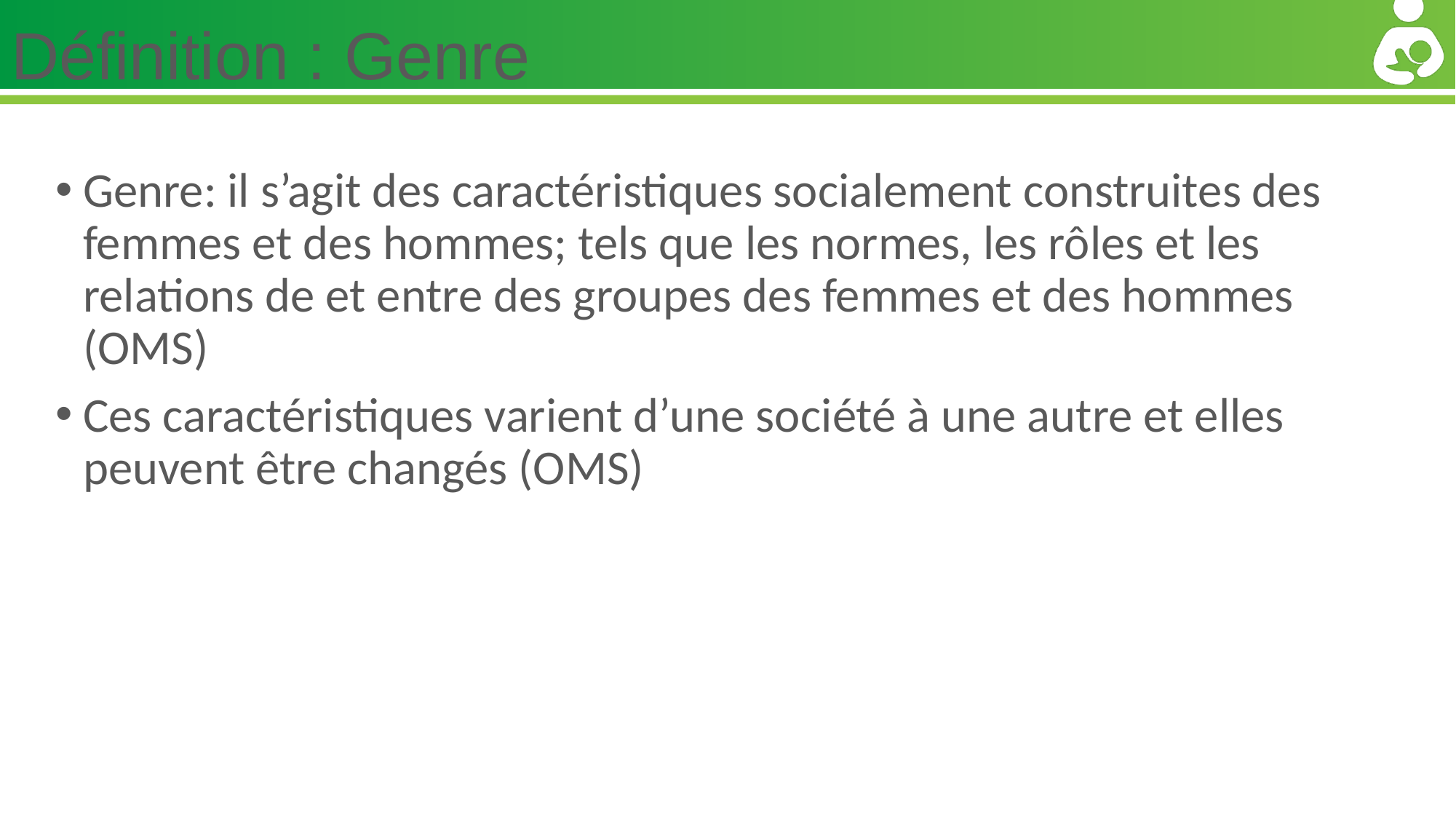

# Définition : Genre
Genre: il s’agit des caractéristiques socialement construites des femmes et des hommes; tels que les normes, les rôles et les relations de et entre des groupes des femmes et des hommes (OMS)
Ces caractéristiques varient d’une société à une autre et elles peuvent être changés (OMS)